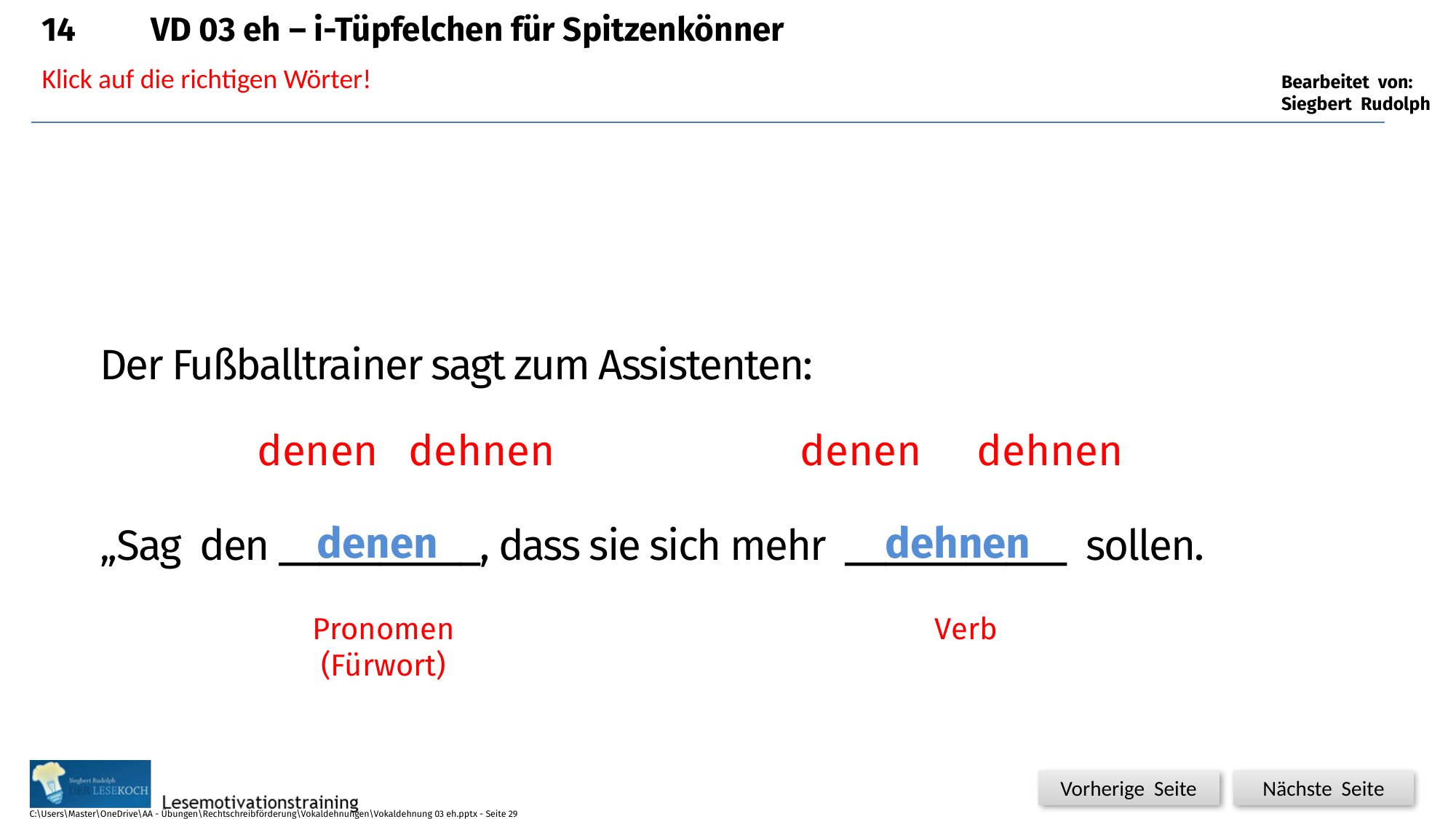

14	VD 03 eh – i-Tüpfelchen für Spitzenkönner
29
29
Klick auf die richtigen Wörter!
Der Fußballtrainer sagt zum Assistenten:

„Sag  den __________, dass sie sich mehr  ___________  sollen.
denen
dehnen
denen
dehnen
denen
dehnen
Pronomen
(Fürwort)
Verb
C:\Users\Master\OneDrive\AA - Übungen\Rechtschreibförderung\Vokaldehnungen\Vokaldehnung 03 eh.pptx - Seite 29